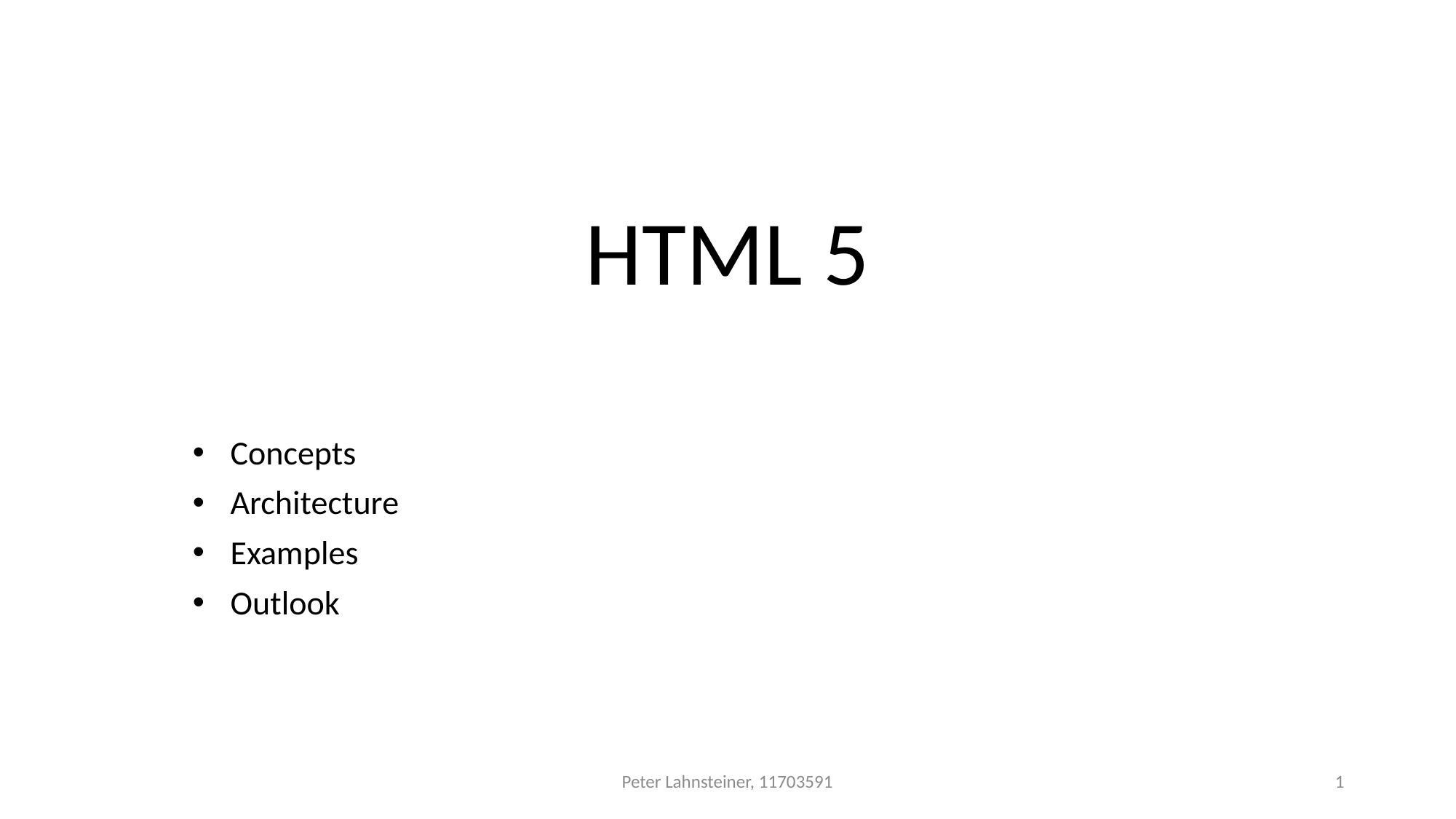

#
HTML 5

Concepts
Architecture
Examples
Outlook
Peter Lahnsteiner, 11703591
1